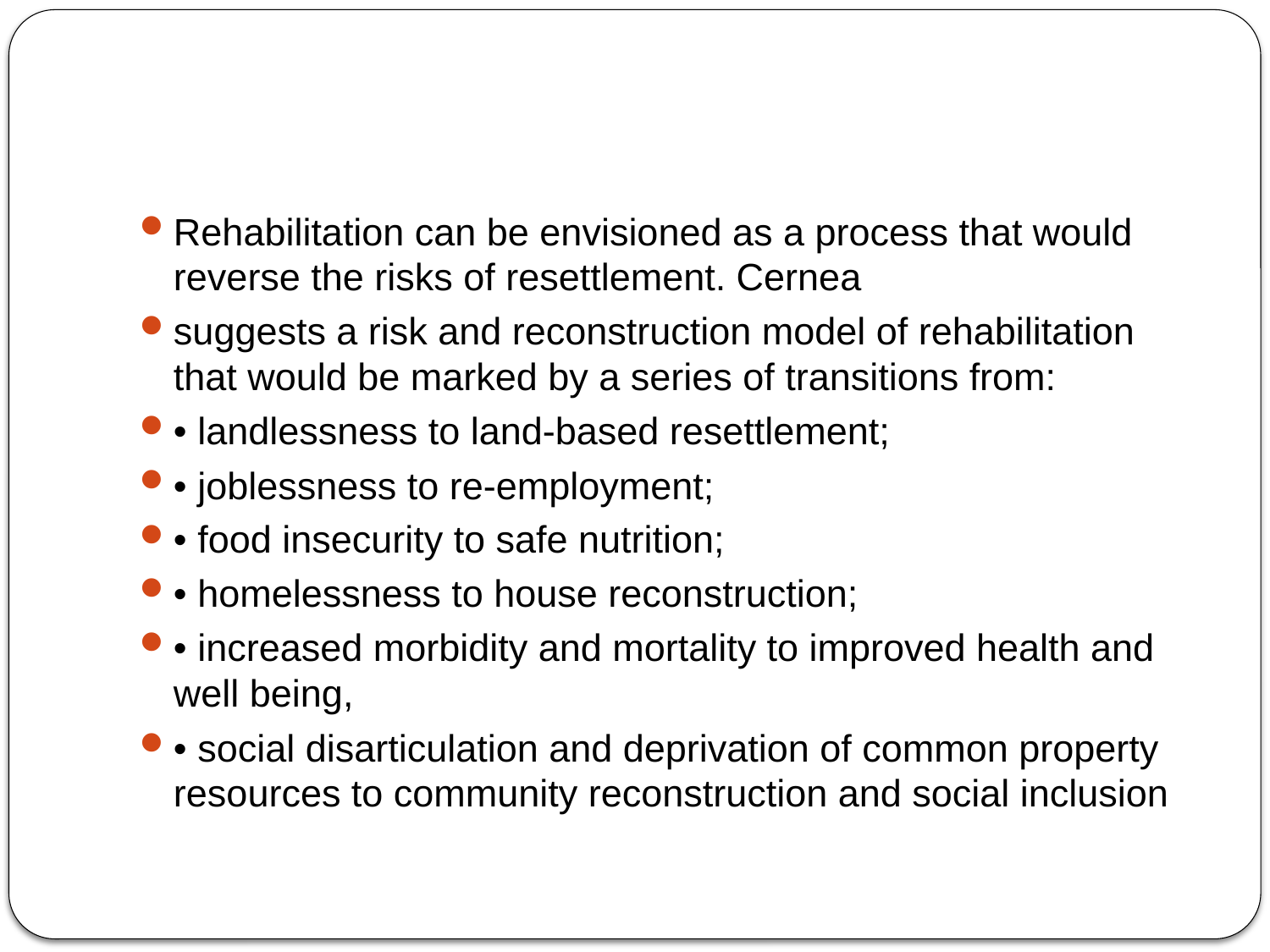

#
Rehabilitation can be envisioned as a process that would reverse the risks of resettlement. Cernea
suggests a risk and reconstruction model of rehabilitation that would be marked by a series of transitions from:
• landlessness to land-based resettlement;
• joblessness to re-employment;
• food insecurity to safe nutrition;
• homelessness to house reconstruction;
• increased morbidity and mortality to improved health and well being,
• social disarticulation and deprivation of common property resources to community reconstruction and social inclusion